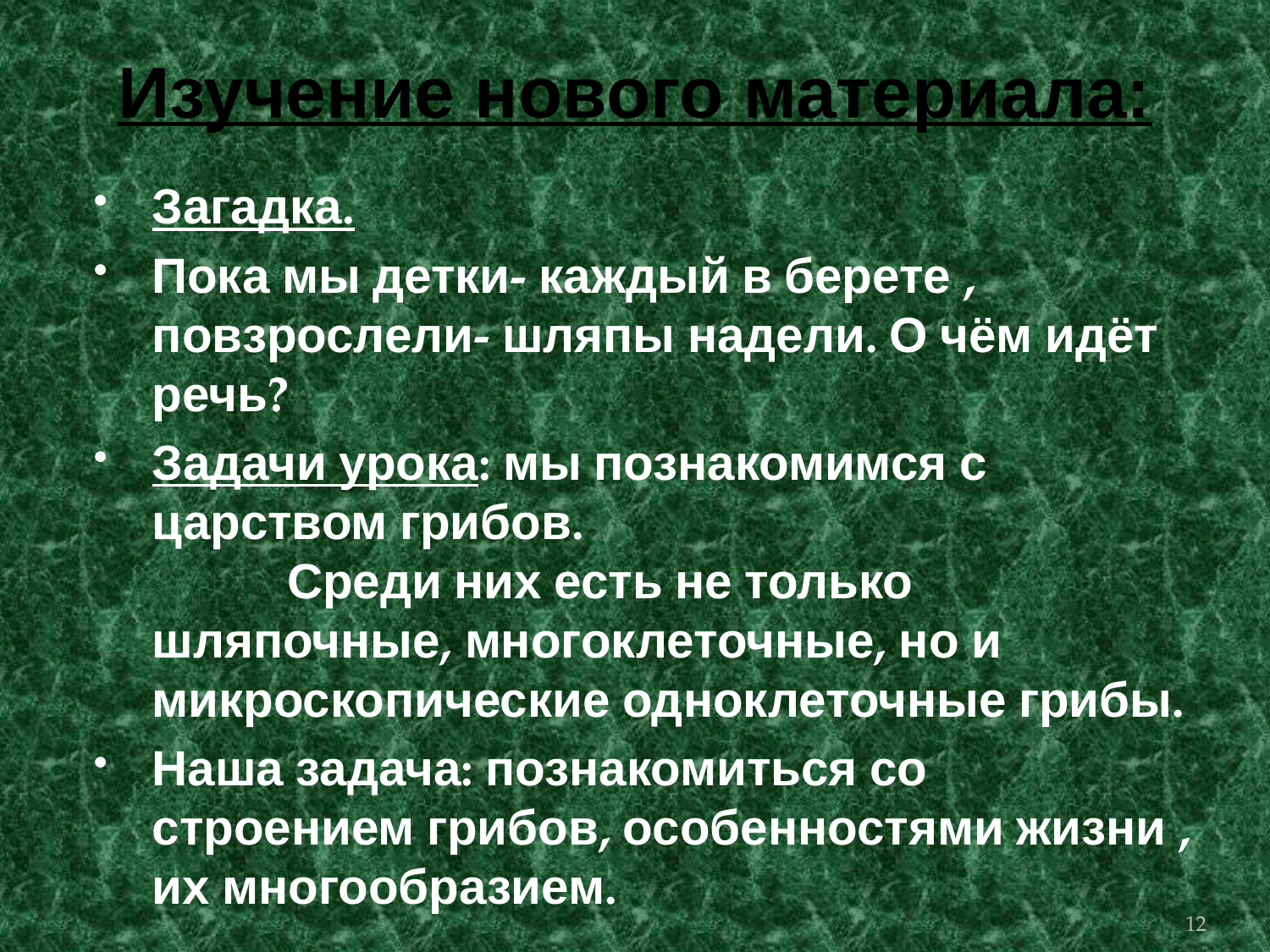

# Изучение нового материала:
Загадка.
Пока мы детки- каждый в берете , повзрослели- шляпы надели. О чём идёт речь?
Задачи урока: мы познакомимся с царством грибов.                                                             Среди них есть не только шляпочные, многоклеточные, но и микроскопические одноклеточные грибы.
Наша задача: познакомиться со строением грибов, особенностями жизни , их многообразием.
12